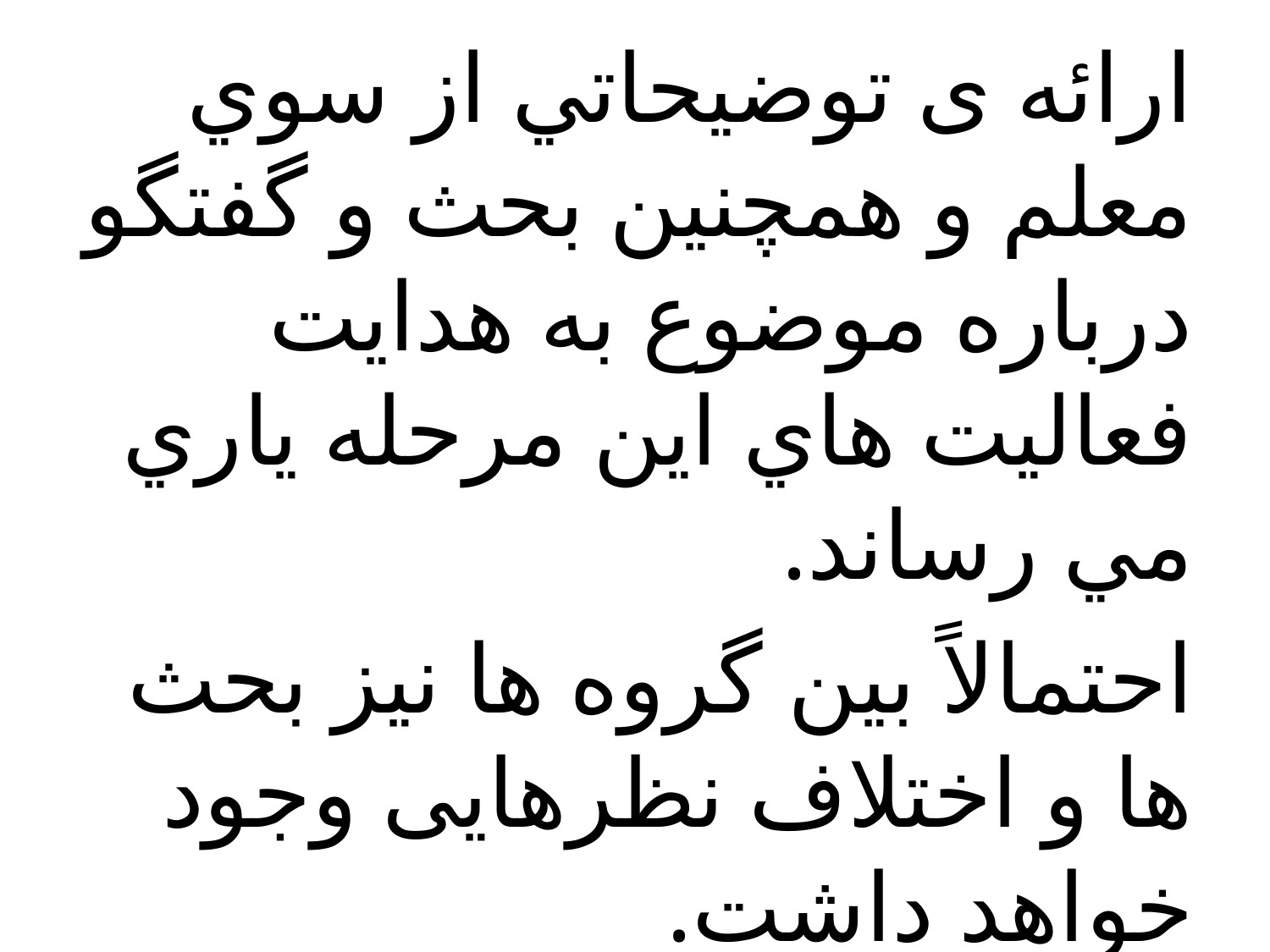

ارائه ی توضيحاتي از سوي معلم و همچنين بحث و گفتگو درباره موضوع به هدايت فعاليت هاي اين مرحله ياري مي رساند.
احتمالاً بین گروه ها نیز بحث ها و اختلاف نظرهایی وجود خواهد داشت.